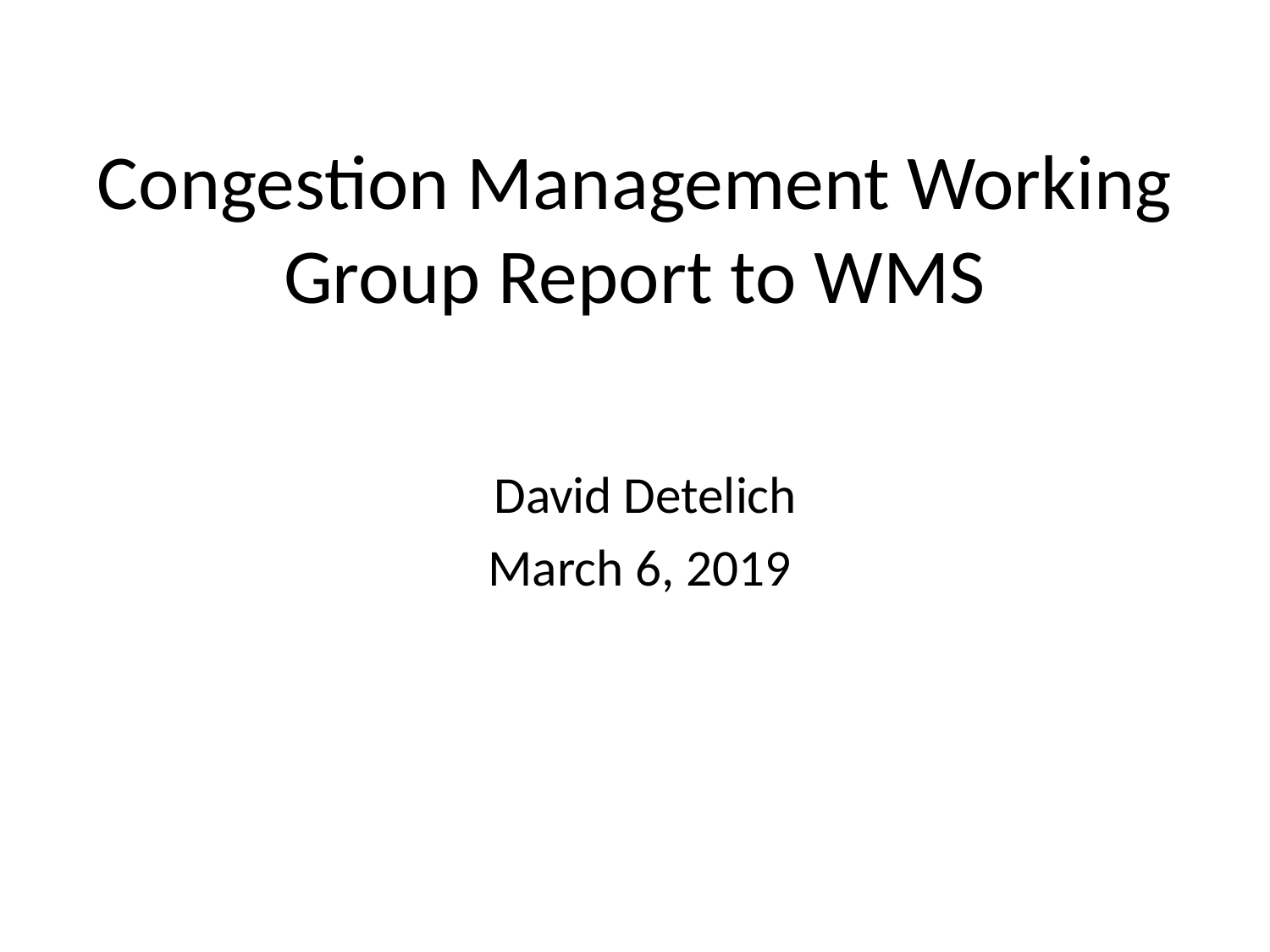

# Congestion Management Working Group Report to WMS
David Detelich
March 6, 2019